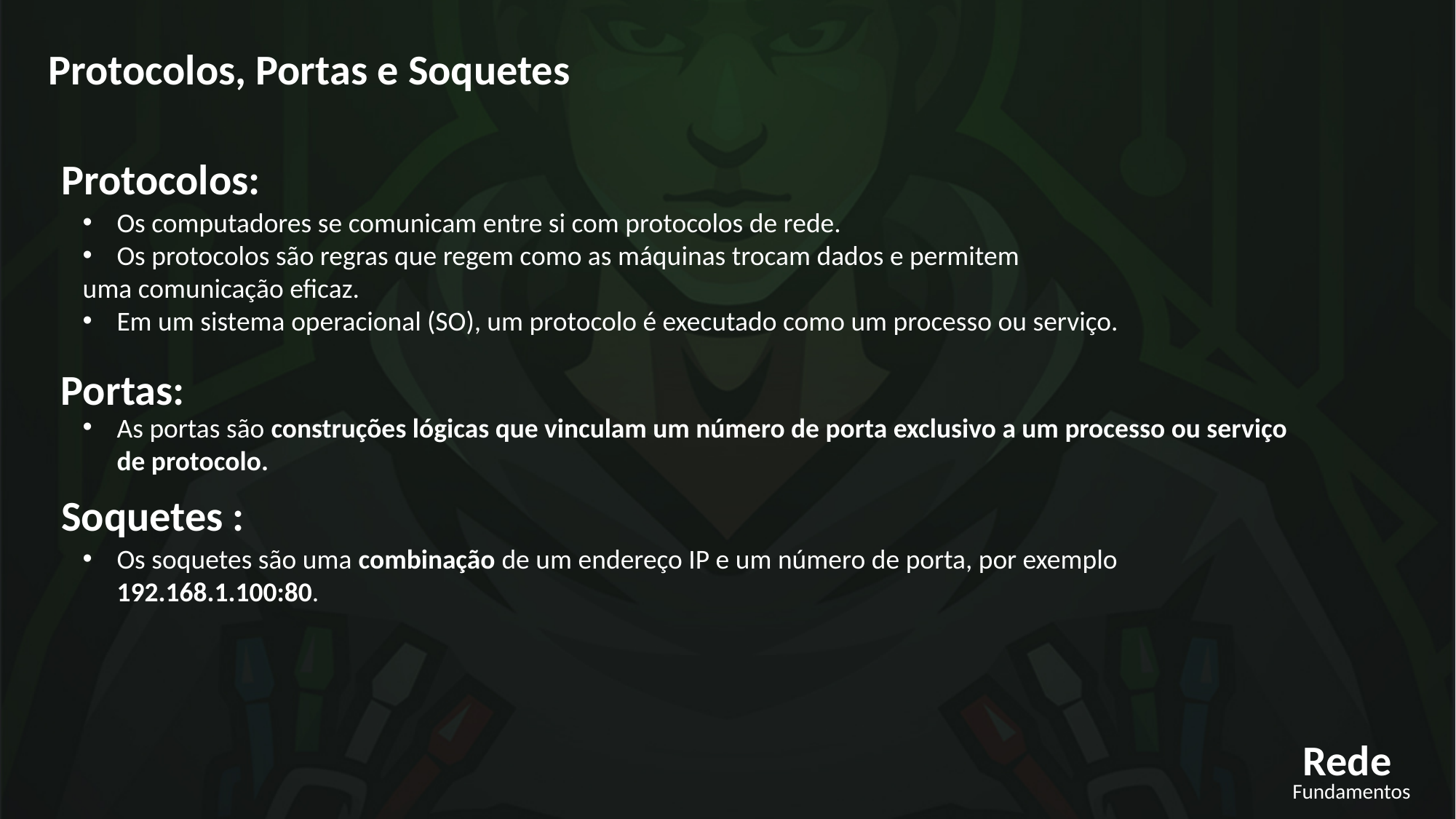

Protocolos, Portas e Soquetes
Protocolos:
Os computadores se comunicam entre si com protocolos de rede.
Os protocolos são regras que regem como as máquinas trocam dados e permitem
uma comunicação eficaz.
Em um sistema operacional (SO), um protocolo é executado como um processo ou serviço.
Portas:
As portas são construções lógicas que vinculam um número de porta exclusivo a um processo ou serviço de protocolo.
Soquetes :
Os soquetes são uma combinação de um endereço IP e um número de porta, por exemplo 192.168.1.100:80.
Rede
Fundamentos